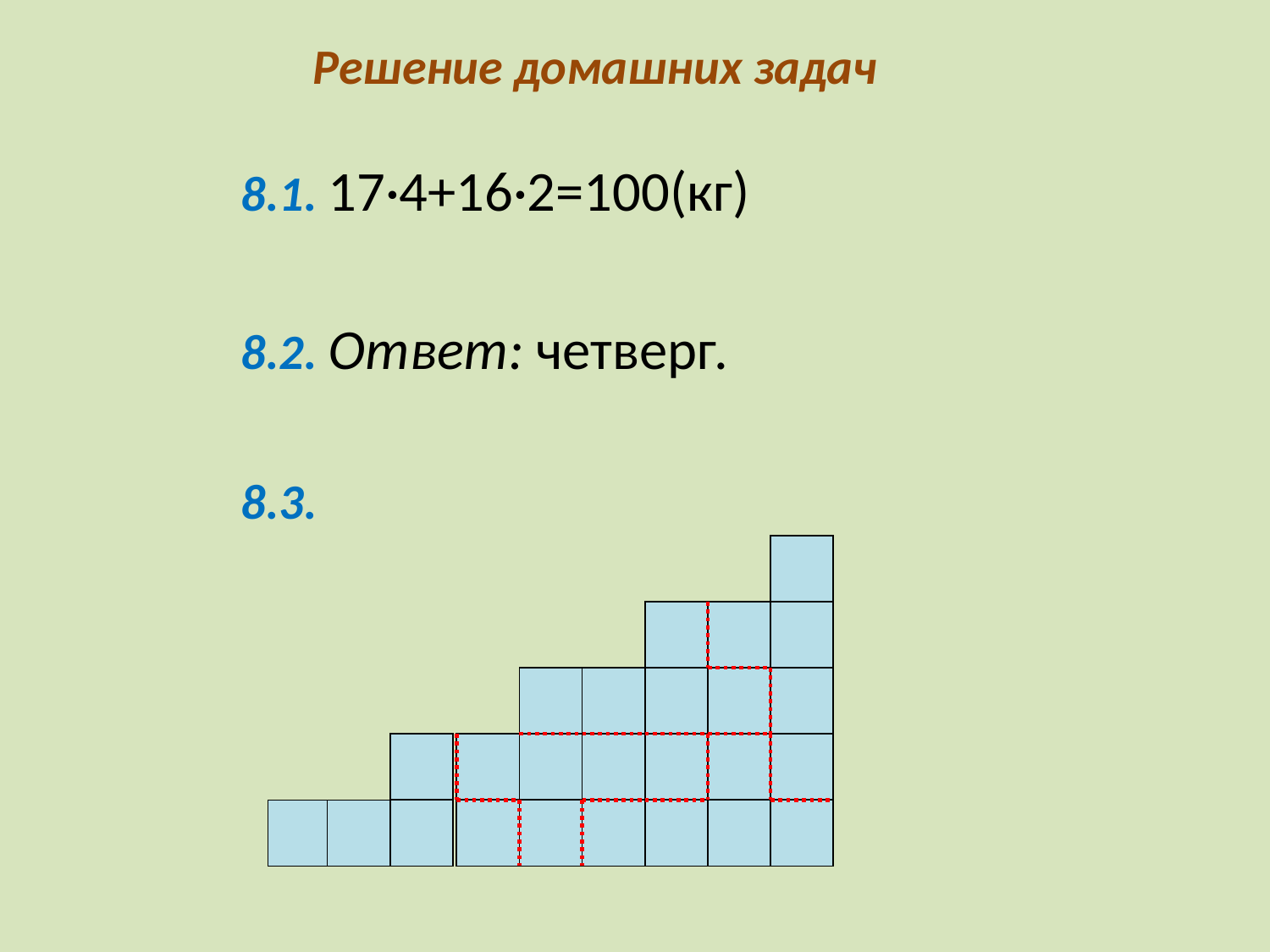

# Решение домашних задач
8.1. 17·4+16·2=100(кг)

8.2. Ответ: четверг.

8.3.